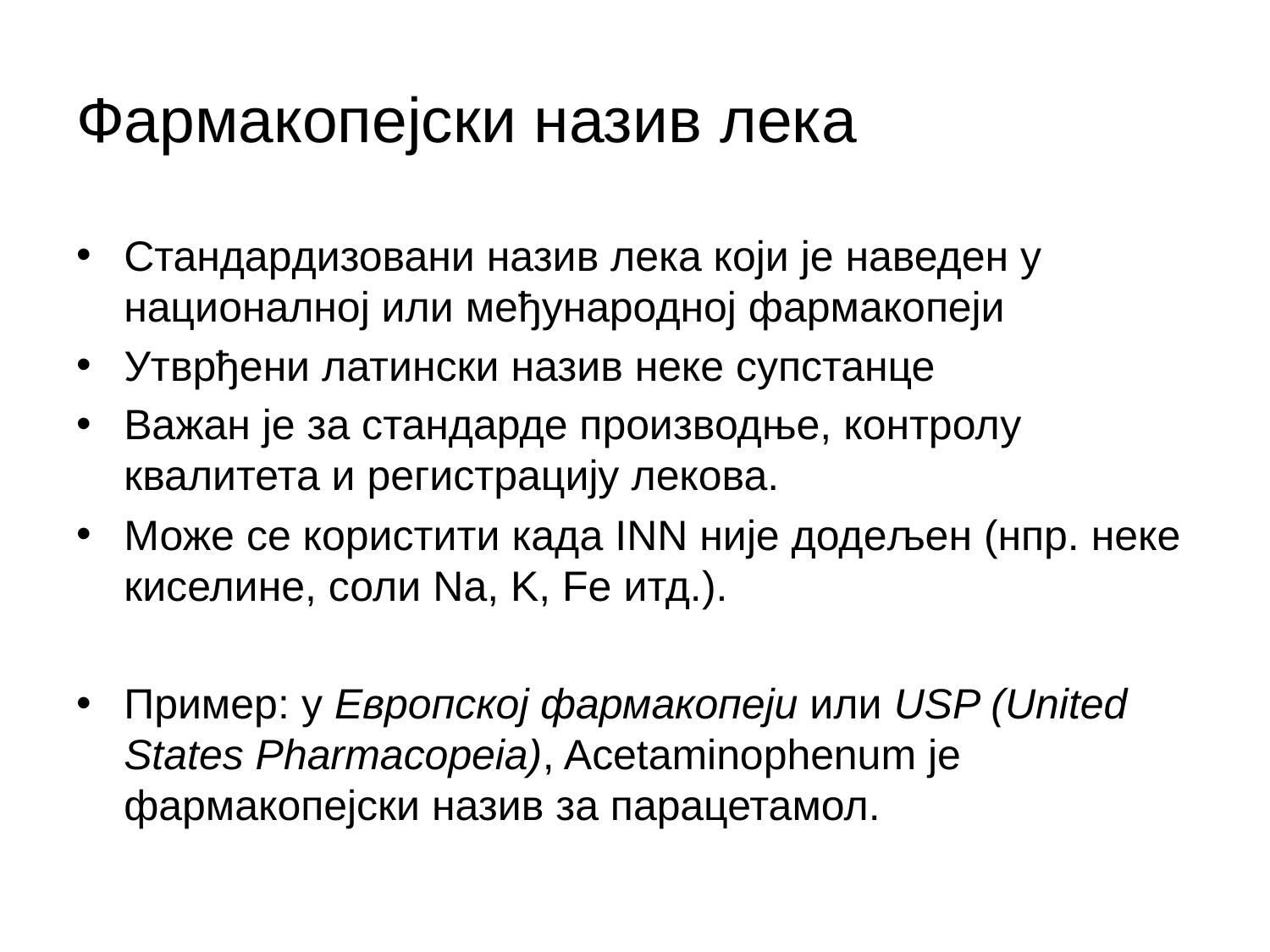

# Фармакопејски назив лека
Стандардизовани назив лека који је наведен у националној или међународној фармакопеји
Утврђени латински назив неке супстанце
Важан је за стандарде производње, контролу квалитета и регистрацију лекова.
Може се користити када INN није додељен (нпр. неке киселине, соли Na, K, Fe итд.).

Пример: у Европској фармакопеји или USP (United States Pharmacopeia), Acetaminophenum je фармакопејски назив за парацетамол.